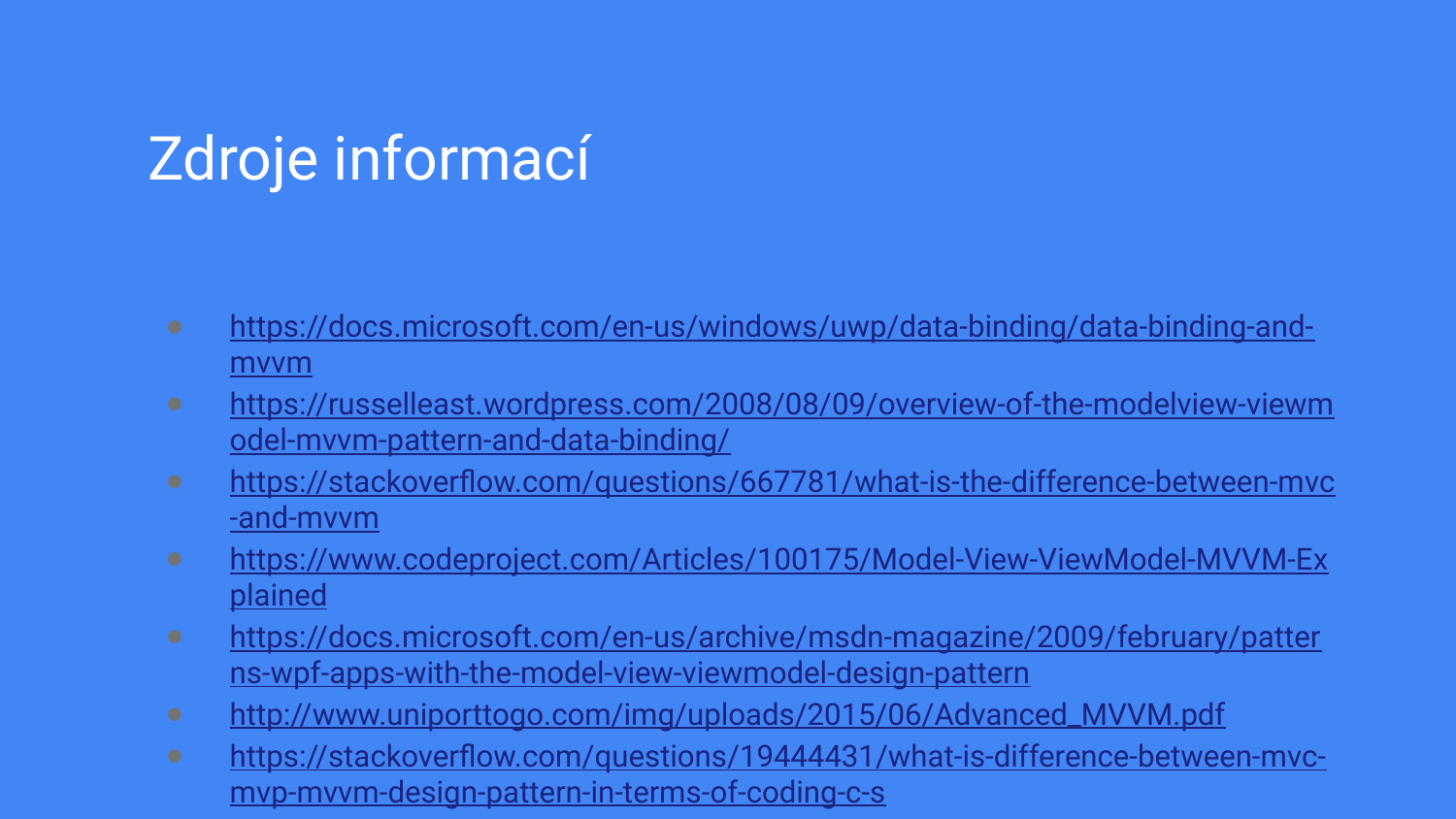

# Zdroje informací
https://docs.microsoft.com/en-us/windows/uwp/data-binding/data-binding-and-mvvm
https://russelleast.wordpress.com/2008/08/09/overview-of-the-modelview-viewmodel-mvvm-pattern-and-data-binding/
https://stackoverflow.com/questions/667781/what-is-the-difference-between-mvc-and-mvvm
https://www.codeproject.com/Articles/100175/Model-View-ViewModel-MVVM-Explained
https://docs.microsoft.com/en-us/archive/msdn-magazine/2009/february/patterns-wpf-apps-with-the-model-view-viewmodel-design-pattern
http://www.uniporttogo.com/img/uploads/2015/06/Advanced_MVVM.pdf
https://stackoverflow.com/questions/19444431/what-is-difference-between-mvc-mvp-mvvm-design-pattern-in-terms-of-coding-c-s
https://stackoverflow.com/questions/6789236/how-does-wpf-inotifypropertychanged-work